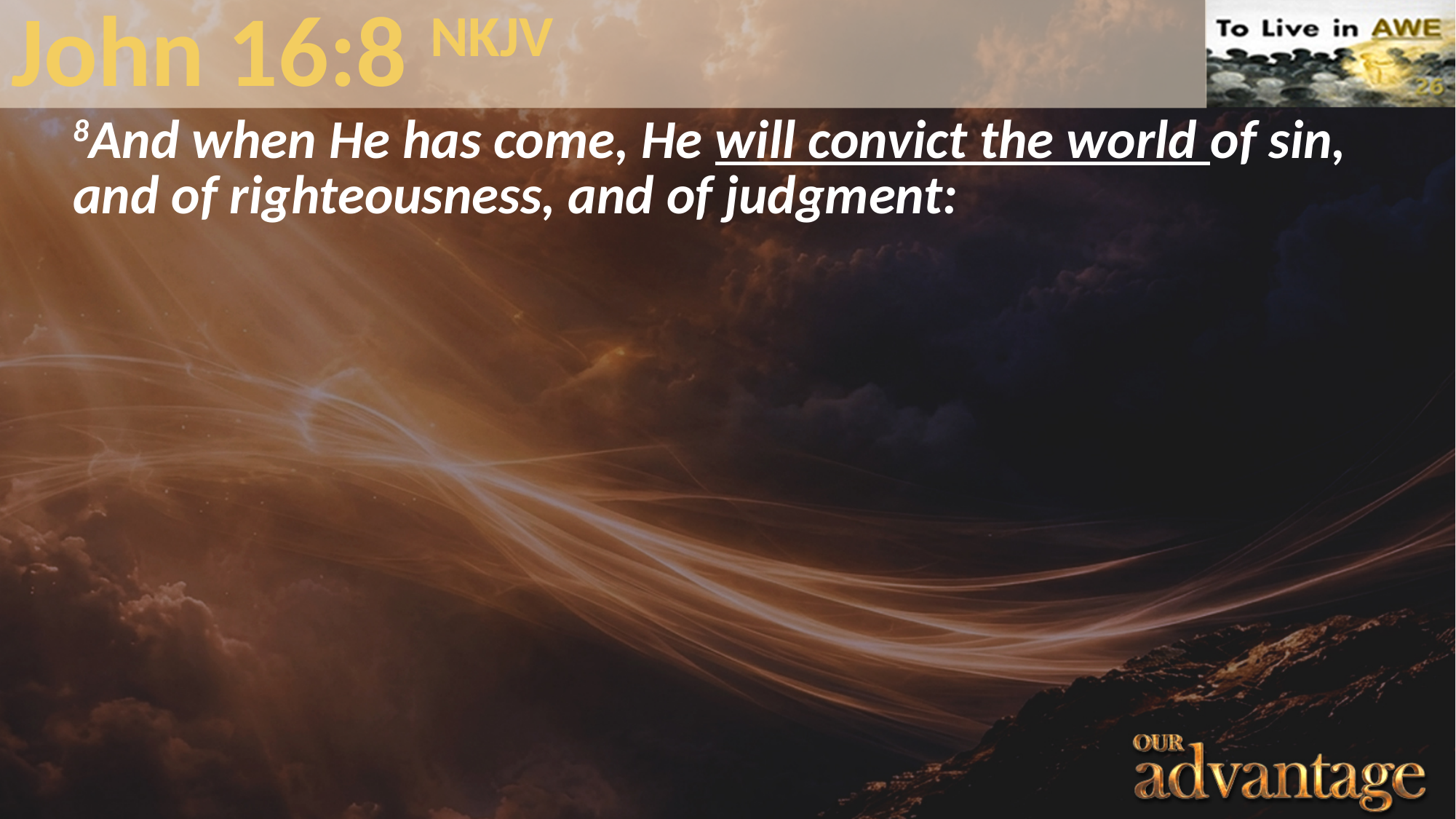

# John 16:8 NKJV
8And when He has come, He will convict the world of sin, and of righteousness, and of judgment: